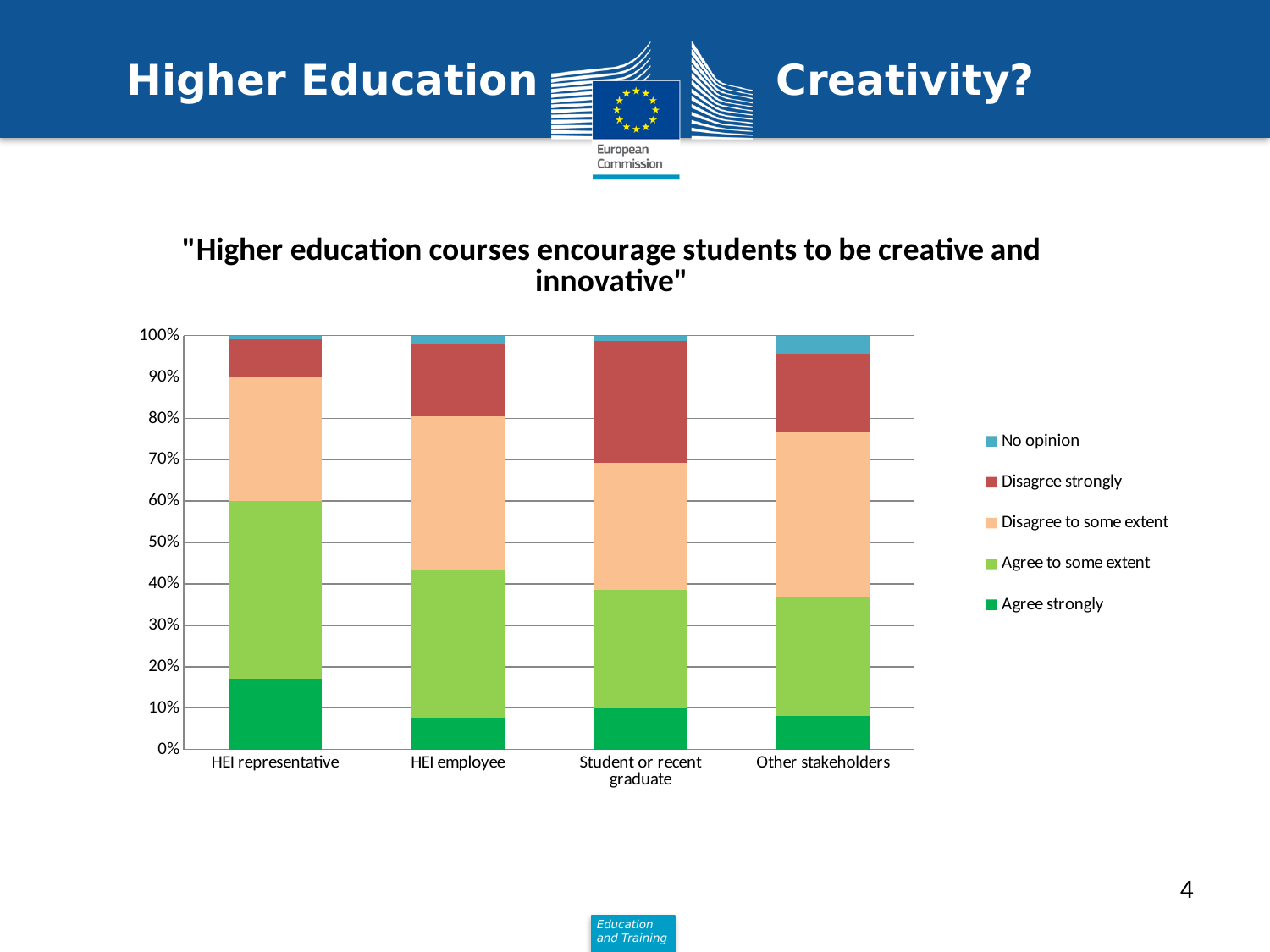

Higher Education		       Creativity?

### Chart: "Higher education courses encourage students to be creative and innovative"

| Category | Agree strongly | Agree to some extent | Disagree to some extent | Disagree strongly | No opinion |
|---|---|---|---|---|---|
| HEI representative | 58.0 | 145.0 | 101.0 | 31.0 | 3.0 |
| HEI employee | 46.0 | 215.0 | 225.0 | 106.0 | 11.0 |
| Student or recent graduate | 31.0 | 88.0 | 95.0 | 91.0 | 4.0 |
| Other stakeholders | 19.0 | 68.0 | 93.0 | 45.0 | 10.0 |
4